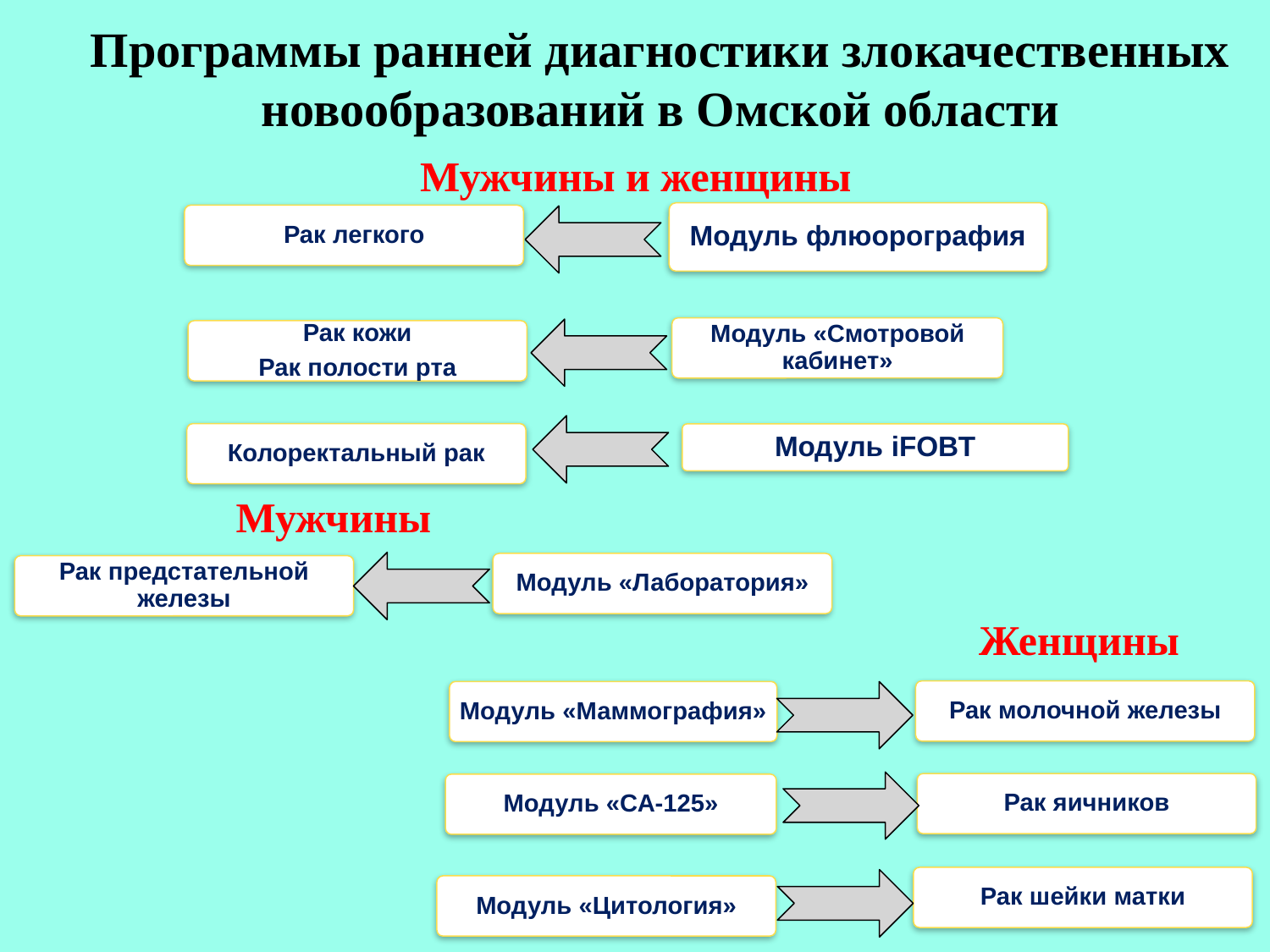

Программы ранней диагностики злокачественных новообразований в Омской области
Мужчины и женщины

Модуль флюорография

Рак легкого

Модуль «Смотровой кабинет»

Рак кожи
Рак полости рта

Колоректальный рак

Модуль iFOBT
Мужчины

Модуль «Лаборатория»

Рак предстательной железы
Женщины

Рак молочной железы

Модуль «Маммография»

Рак яичников

Модуль «СА-125»

Рак шейки матки

Модуль «Цитология»